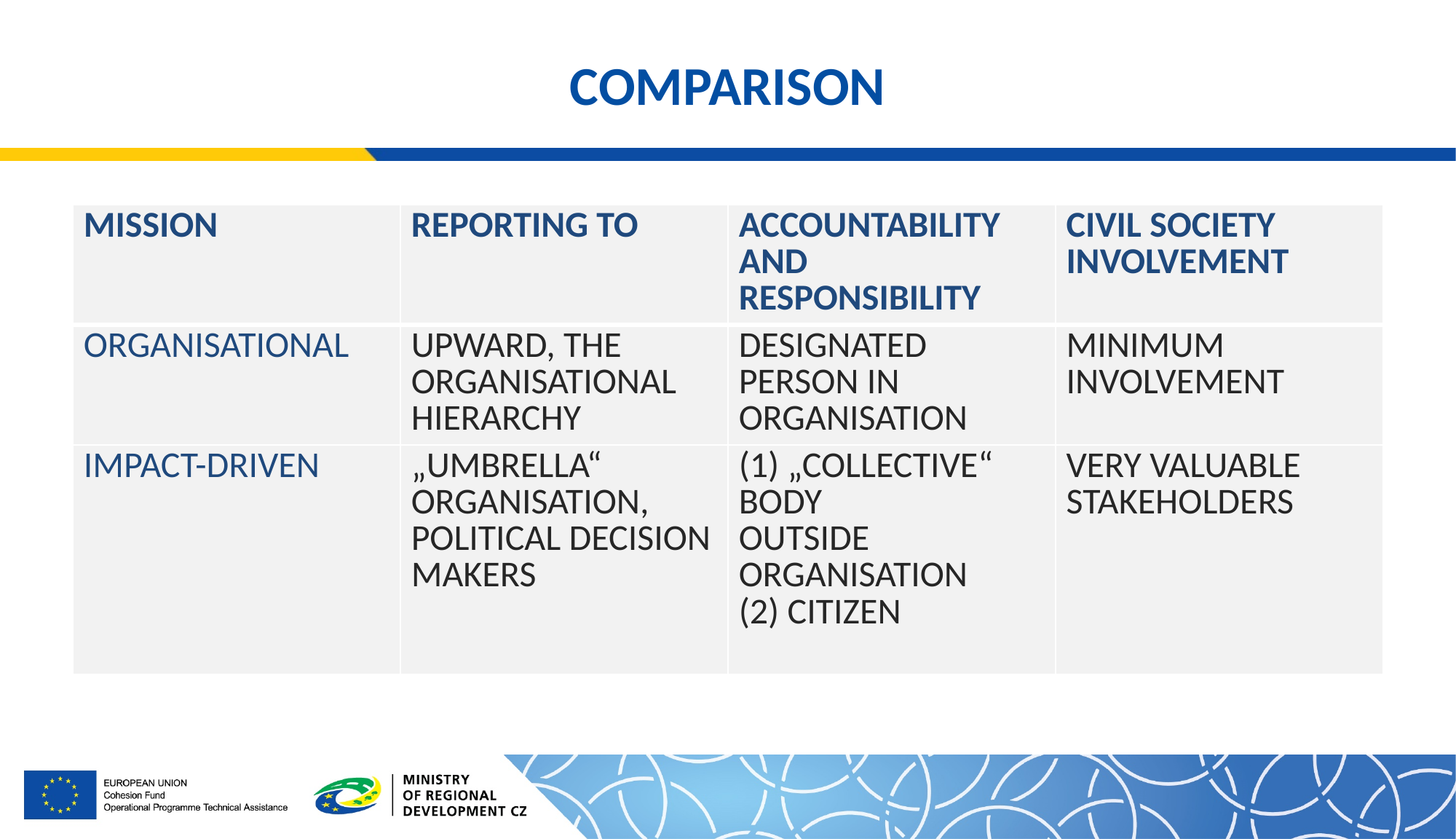

# COMPARISON
| MISSION | REPORTING TO | ACCOUNTABILITY AND RESPONSIBILITY | CIVIL SOCIETY INVOLVEMENT |
| --- | --- | --- | --- |
| ORGANISATIONAL | UPWARD, THE ORGANISATIONAL HIERARCHY | DESIGNATED PERSON IN ORGANISATION | MINIMUM INVOLVEMENT |
| IMPACT-DRIVEN | „UMBRELLA“ ORGANISATION, POLITICAL DECISION MAKERS | (1) „COLLECTIVE“ BODY OUTSIDE ORGANISATION (2) CITIZEN | VERY VALUABLE STAKEHOLDERS |